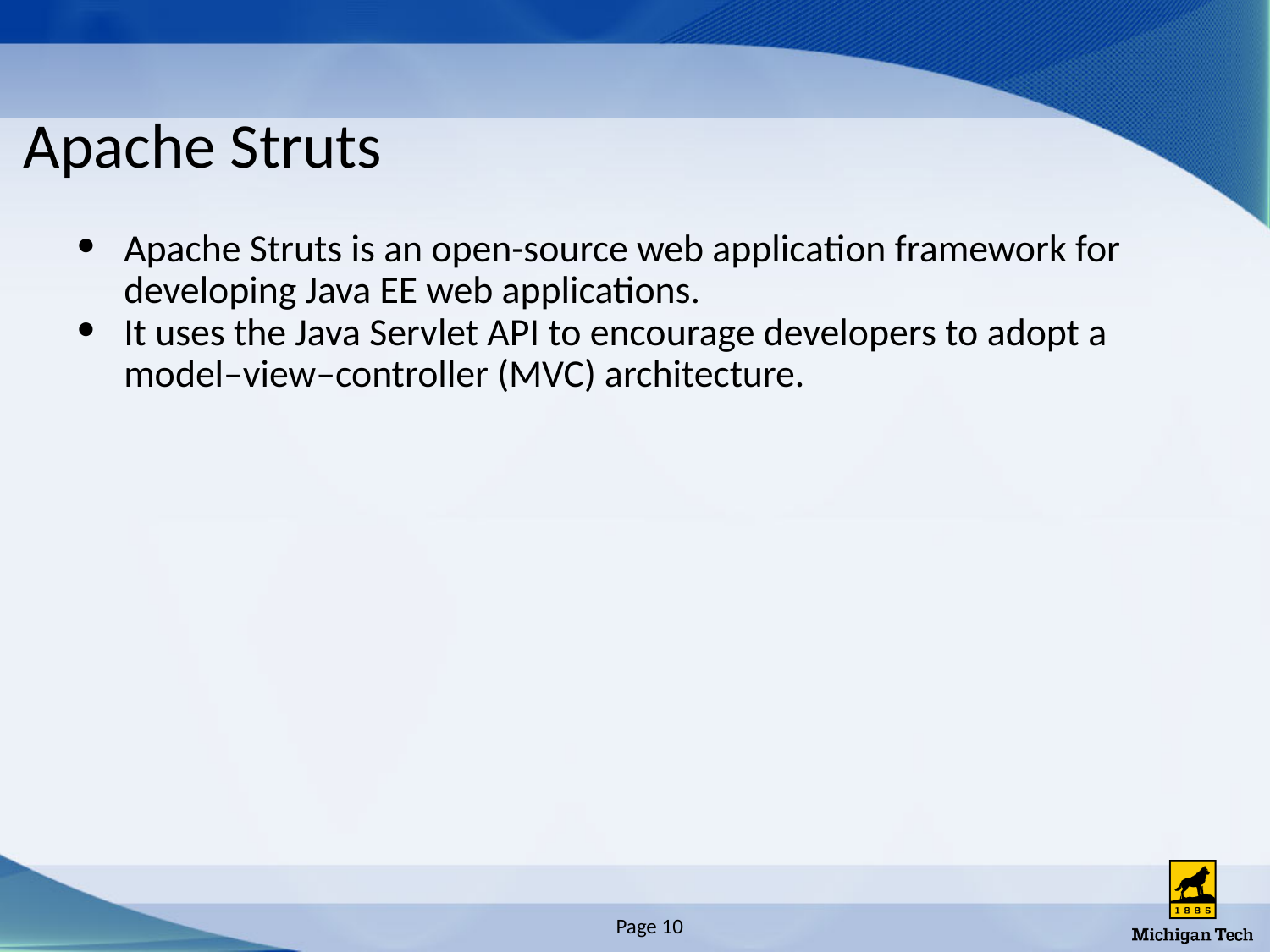

# Apache Struts
Apache Struts is an open-source web application framework for developing Java EE web applications.
It uses the Java Servlet API to encourage developers to adopt a model–view–controller (MVC) architecture.